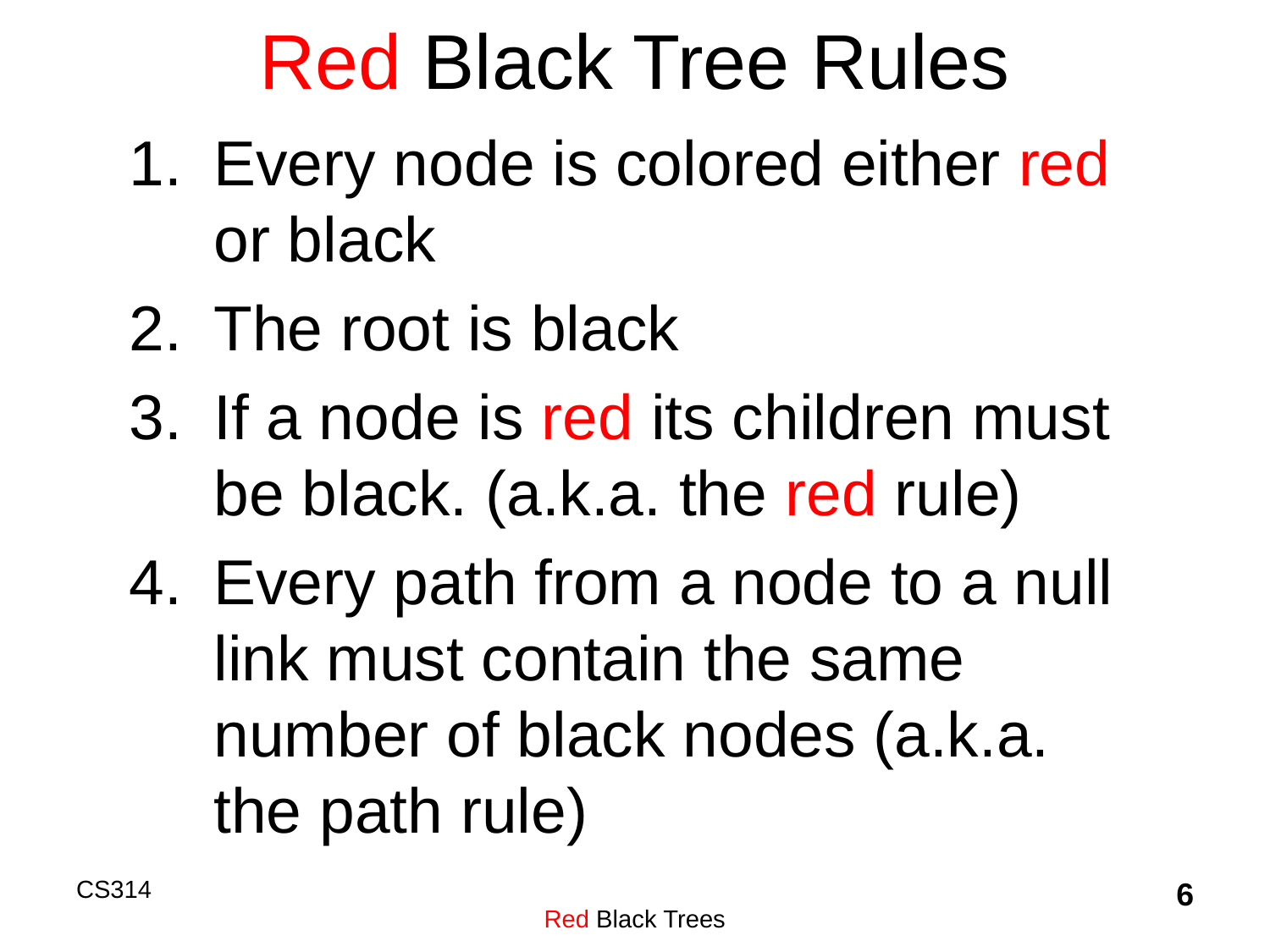

# Red Black Tree Rules
Every node is colored either red or black
The root is black
If a node is red its children must be black. (a.k.a. the red rule)
Every path from a node to a null link must contain the same number of black nodes (a.k.a. the path rule)
CS314

Red Black Trees
6